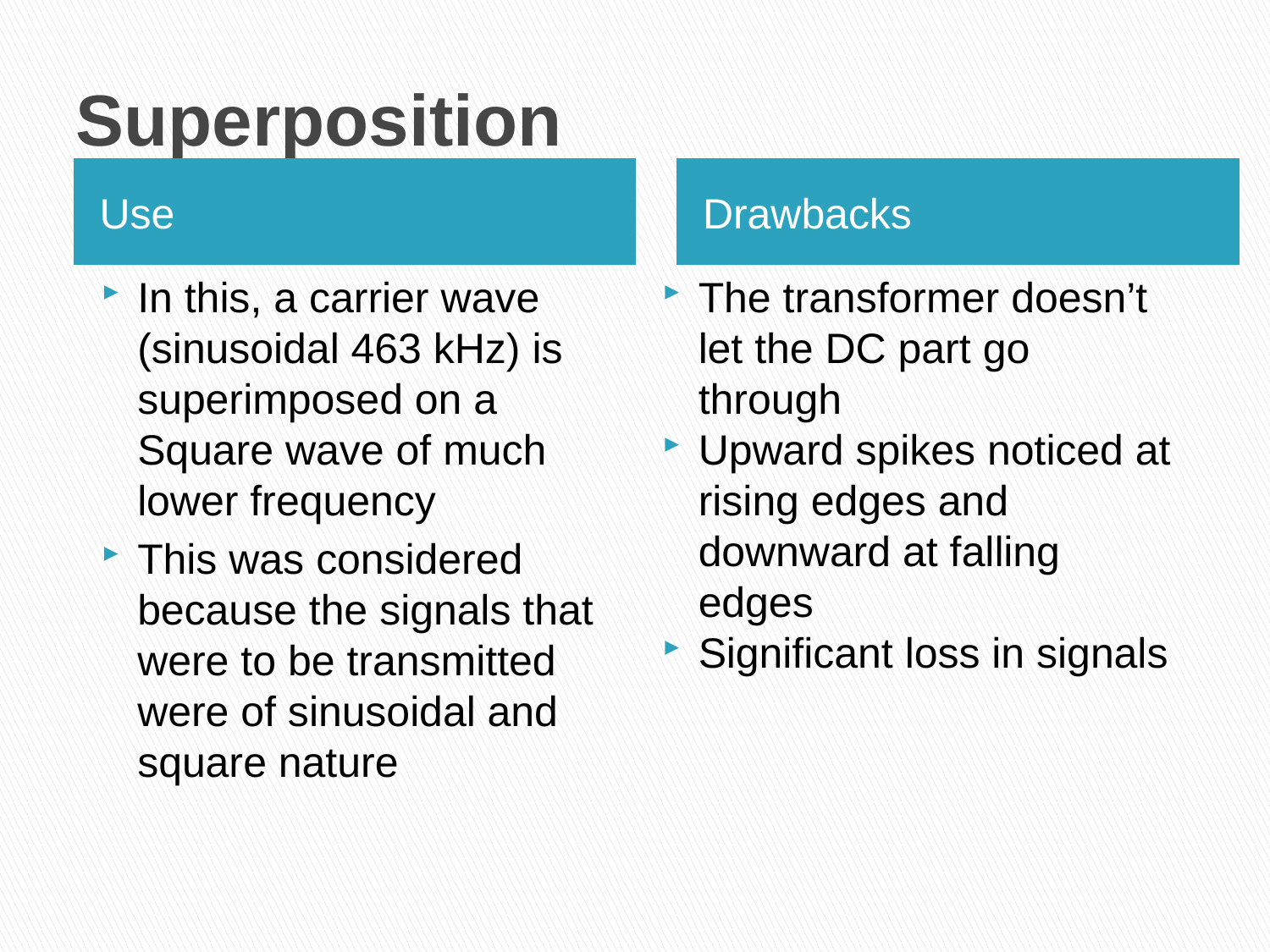

# Superposition
Use
Drawbacks
In this, a carrier wave (sinusoidal 463 kHz) is superimposed on a Square wave of much lower frequency
This was considered because the signals that  were to be transmitted were of sinusoidal and square nature
The transformer doesn’t let the DC part go through
Upward spikes noticed at rising edges and downward at falling edges
Significant loss in signals